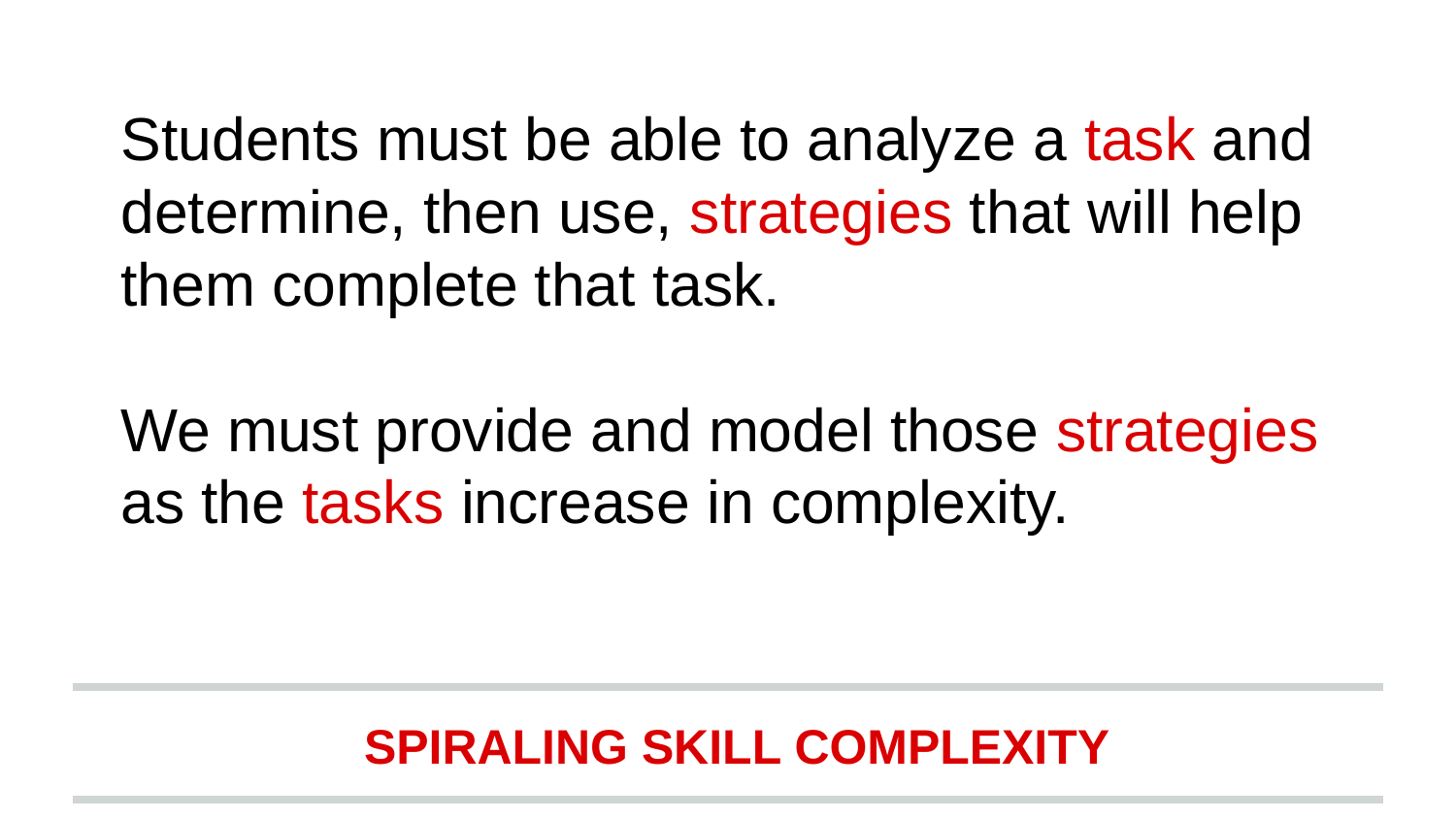

Students must be able to analyze a task and determine, then use, strategies that will help them complete that task.

We must provide and model those strategies as the tasks increase in complexity.
SPIRALING SKILL COMPLEXITY